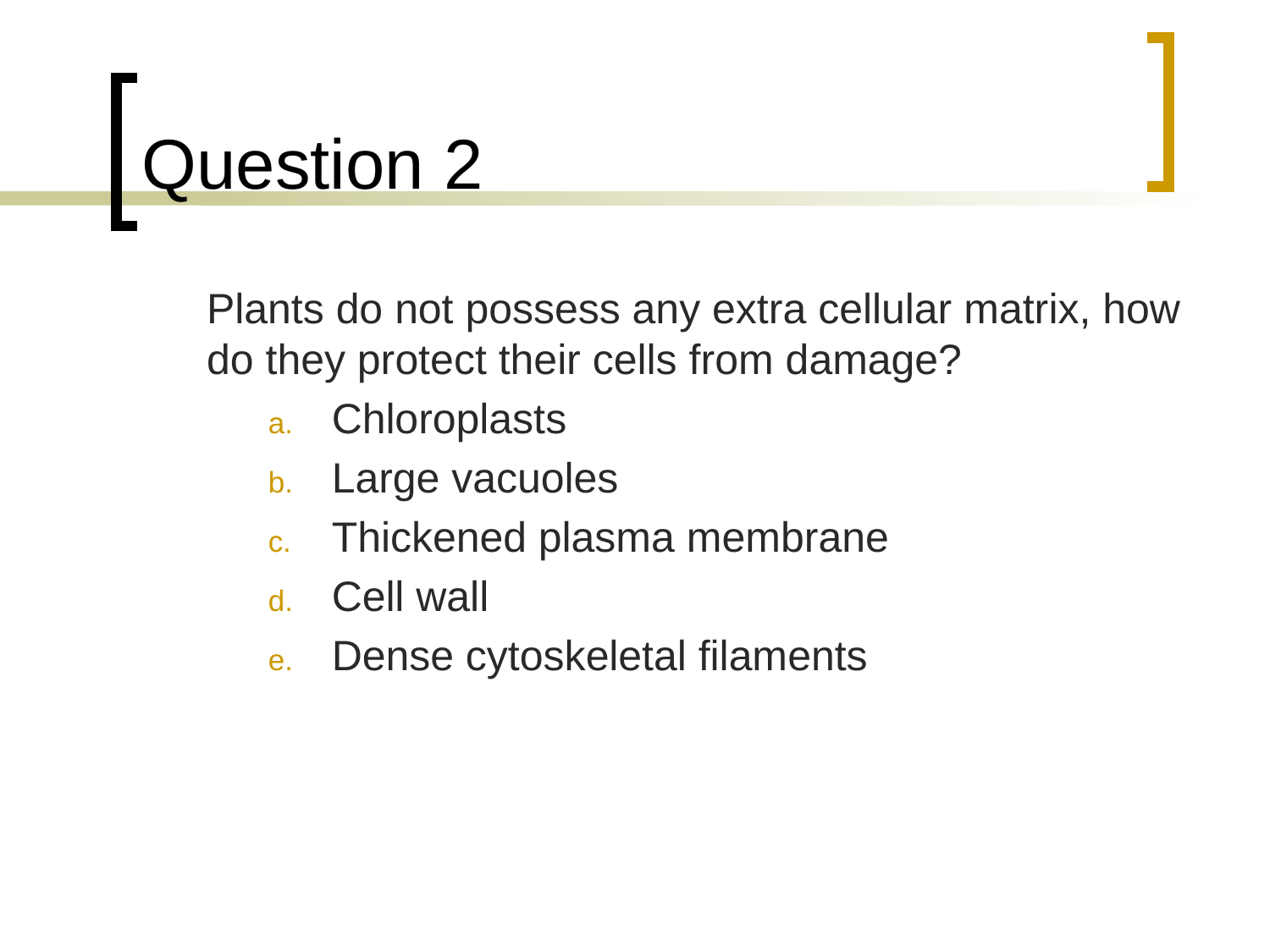

# Question 2
	Plants do not possess any extra cellular matrix, how do they protect their cells from damage?
Chloroplasts
Large vacuoles
Thickened plasma membrane
Cell wall
Dense cytoskeletal filaments